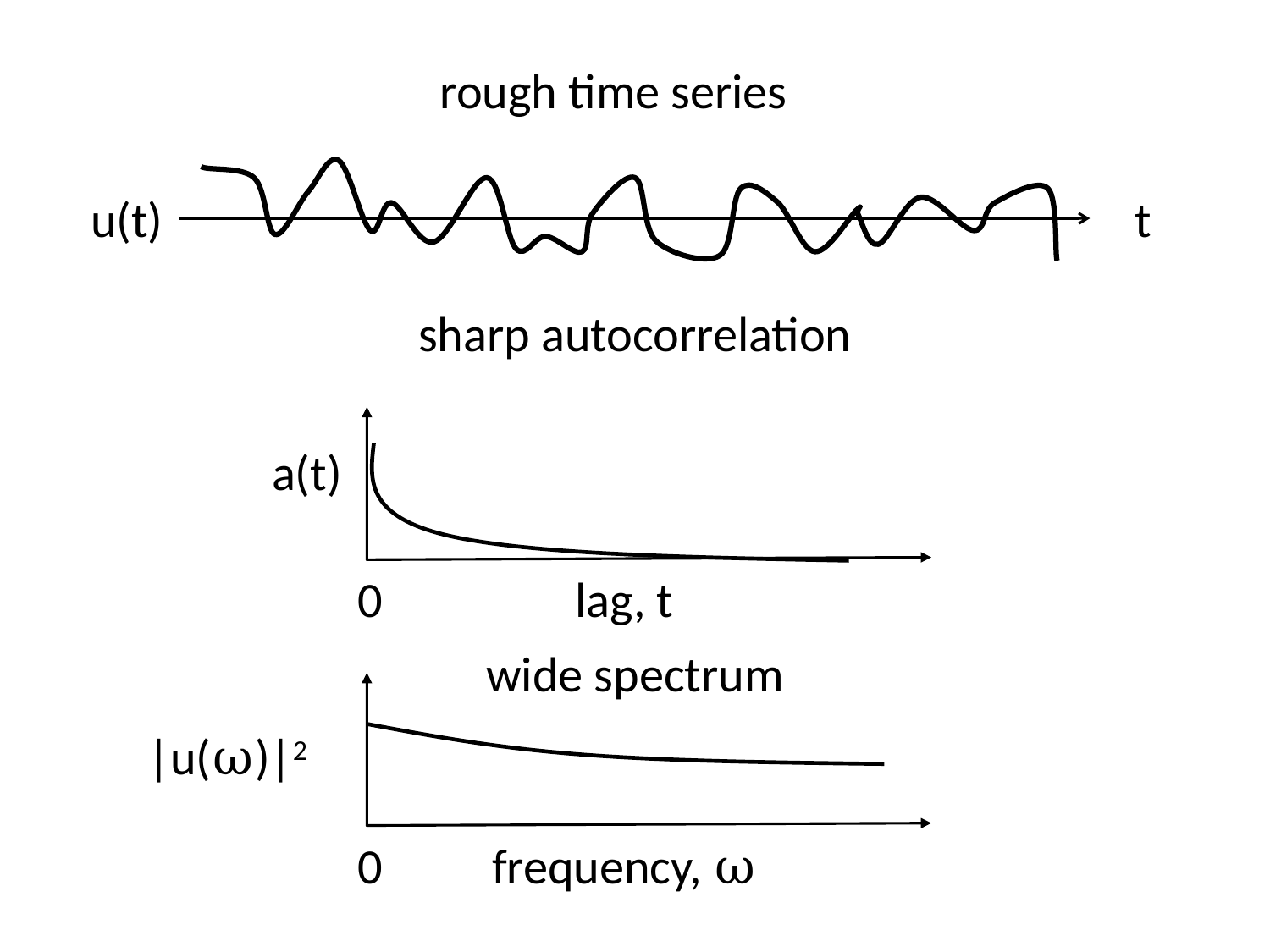

rough time series

u(t)
t
sharp autocorrelation

a(t)

0
lag, t
wide spectrum

|u(ω)|2

0
frequency, ω